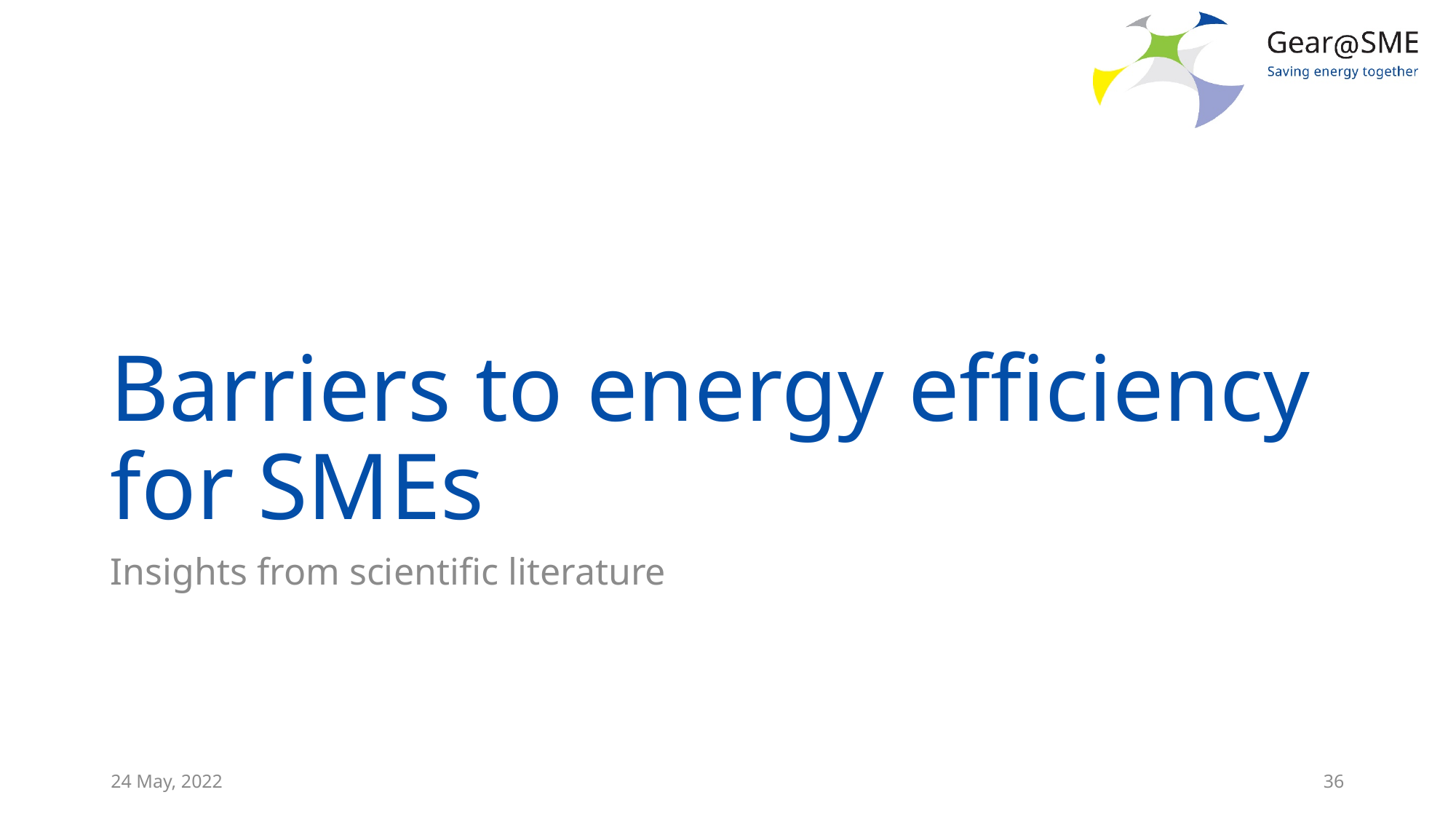

# Barriers to energy efficiency for SMEs
Insights from scientific literature

24 May, 2022
36